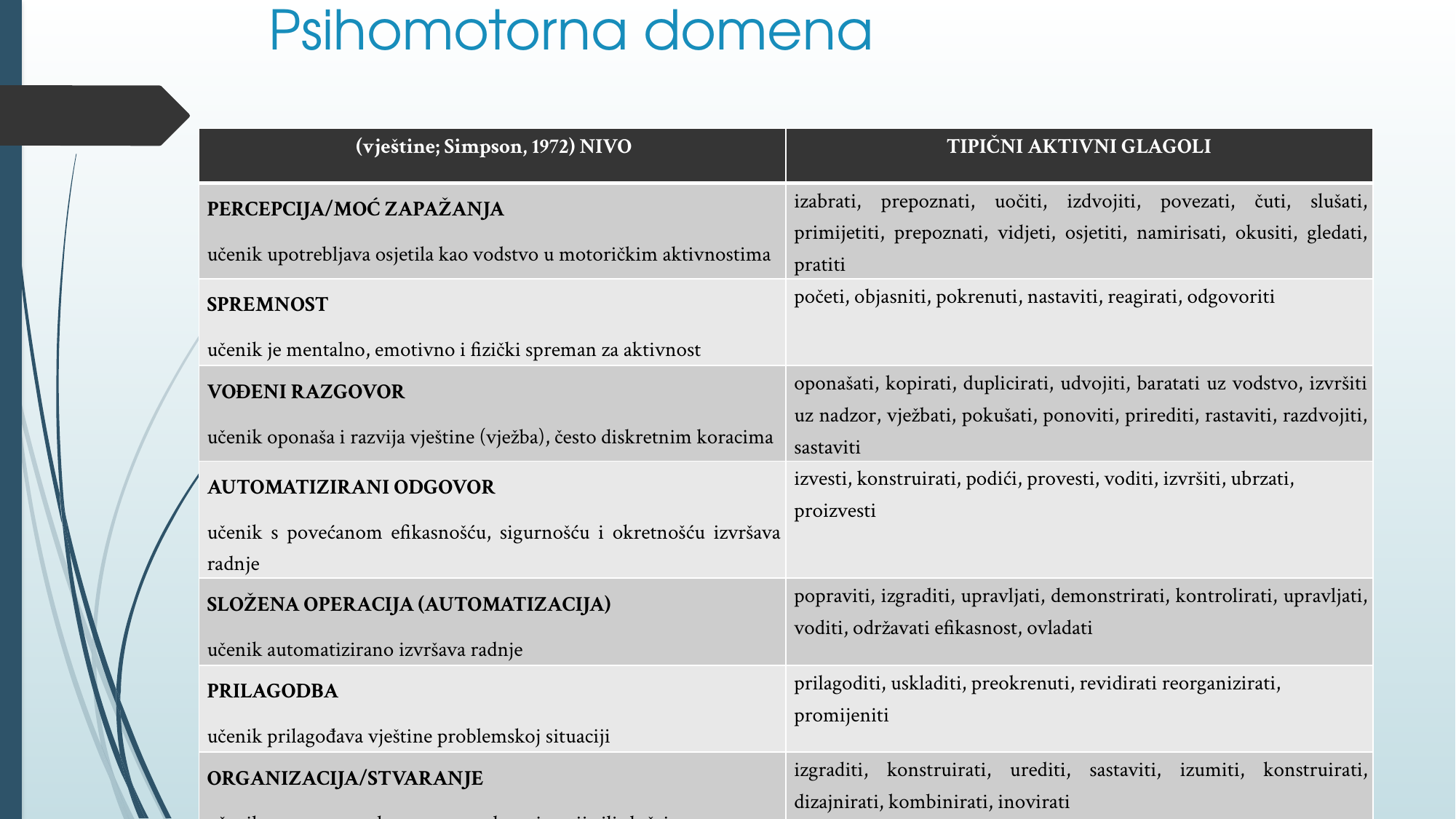

# Psihomotorna domena
| (vještine; Simpson, 1972) NIVO | TIPIČNI AKTIVNI GLAGOLI |
| --- | --- |
| PERCEPCIJA/MOĆ ZAPAŽANJA učenik upotrebljava osjetila kao vodstvo u motoričkim aktivnostima | izabrati, prepoznati, uočiti, izdvojiti, povezati, čuti, slušati, primijetiti, prepoznati, vidjeti, osjetiti, namirisati, okusiti, gledati, pratiti |
| SPREMNOST učenik je mentalno, emotivno i fizički spreman za aktivnost | početi, objasniti, pokrenuti, nastaviti, reagirati, odgovoriti |
| VOĐENI RAZGOVOR učenik oponaša i razvija vještine (vježba), često diskretnim koracima | oponašati, kopirati, duplicirati, udvojiti, baratati uz vodstvo, izvršiti uz nadzor, vježbati, pokušati, ponoviti, prirediti, rastaviti, razdvojiti, sastaviti |
| AUTOMATIZIRANI ODGOVOR učenik s povećanom efikasnošću, sigurnošću i okretnošću izvršava radnje | izvesti, konstruirati, podići, provesti, voditi, izvršiti, ubrzati, proizvesti |
| SLOŽENA OPERACIJA (AUTOMATIZACIJA) učenik automatizirano izvršava radnje | popraviti, izgraditi, upravljati, demonstrirati, kontrolirati, upravljati, voditi, održavati efikasnost, ovladati |
| PRILAGODBA učenik prilagođava vještine problemskoj situaciji | prilagoditi, uskladiti, preokrenuti, revidirati reorganizirati, promijeniti |
| ORGANIZACIJA/STVARANJE učenik stvara nove obrasce za posebne situacije ili slučajeve | izgraditi, konstruirati, urediti, sastaviti, izumiti, konstruirati, dizajnirati, kombinirati, inovirati |